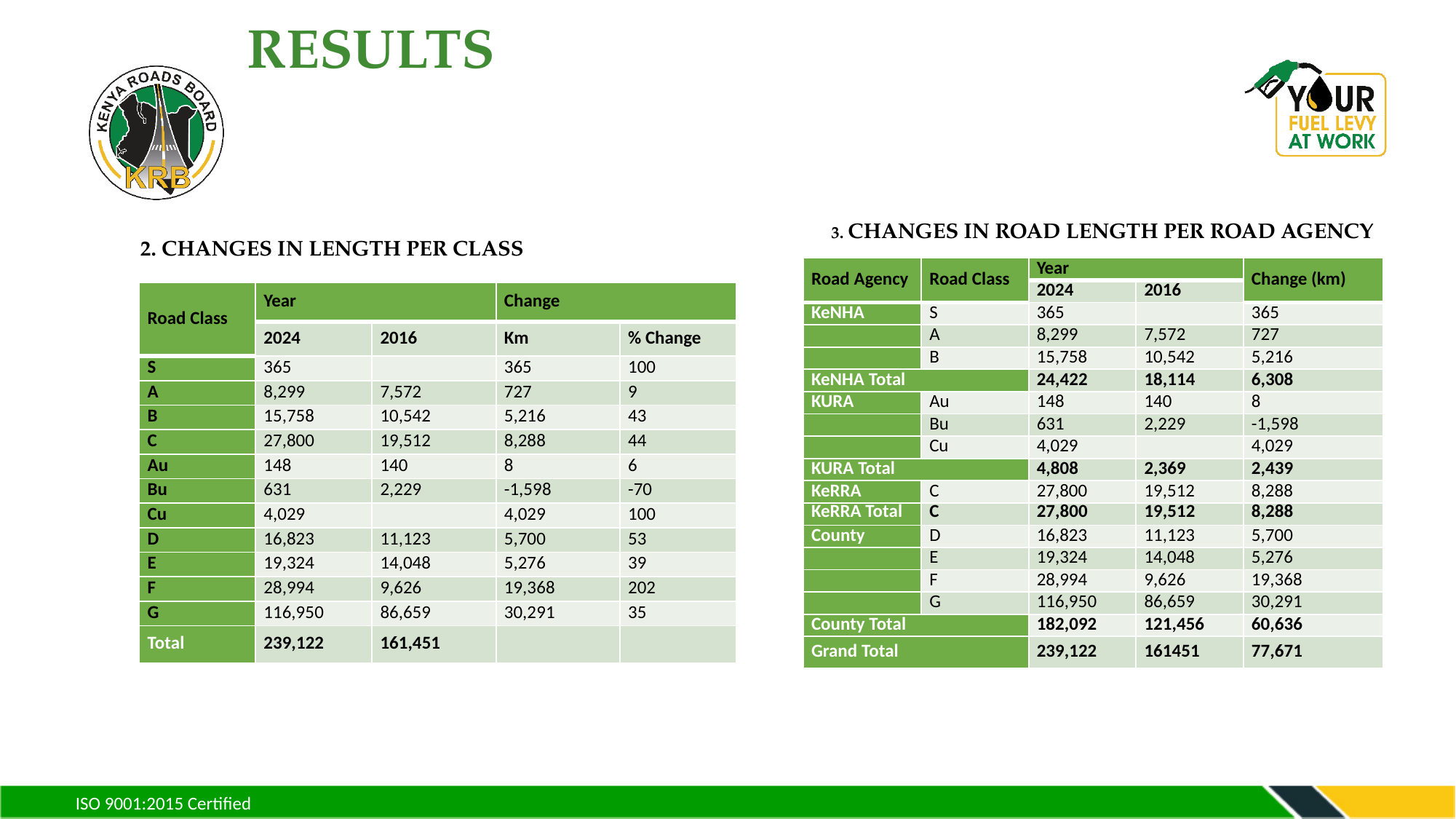

RESULTS
3. Changes in Road Length per Road Agency
2. Changes in length per Class
| Road Agency | Road Class | Year |  | Change (km) |
| --- | --- | --- | --- | --- |
|  |  | 2024 | 2016 |  |
| KeNHA | S | 365 |  | 365 |
|  | A | 8,299 | 7,572 | 727 |
|  | B | 15,758 | 10,542 | 5,216 |
| KeNHA Total |  | 24,422 | 18,114 | 6,308 |
| KURA | Au | 148 | 140 | 8 |
|  | Bu | 631 | 2,229 | -1,598 |
|  | Cu | 4,029 |  | 4,029 |
| KURA Total |  | 4,808 | 2,369 | 2,439 |
| KeRRA | C | 27,800 | 19,512 | 8,288 |
| KeRRA Total | C | 27,800 | 19,512 | 8,288 |
| County | D | 16,823 | 11,123 | 5,700 |
|  | E | 19,324 | 14,048 | 5,276 |
|  | F | 28,994 | 9,626 | 19,368 |
|  | G | 116,950 | 86,659 | 30,291 |
| County Total |  | 182,092 | 121,456 | 60,636 |
| Grand Total |  | 239,122 | 161451 | 77,671 |
| Road Class | Year |  | Change |  |
| --- | --- | --- | --- | --- |
|  | 2024 | 2016 | Km | % Change |
| S | 365 |  | 365 | 100 |
| A | 8,299 | 7,572 | 727 | 9 |
| B | 15,758 | 10,542 | 5,216 | 43 |
| C | 27,800 | 19,512 | 8,288 | 44 |
| Au | 148 | 140 | 8 | 6 |
| Bu | 631 | 2,229 | -1,598 | -70 |
| Cu | 4,029 |  | 4,029 | 100 |
| D | 16,823 | 11,123 | 5,700 | 53 |
| E | 19,324 | 14,048 | 5,276 | 39 |
| F | 28,994 | 9,626 | 19,368 | 202 |
| G | 116,950 | 86,659 | 30,291 | 35 |
| Total | 239,122 | 161,451 |  |  |